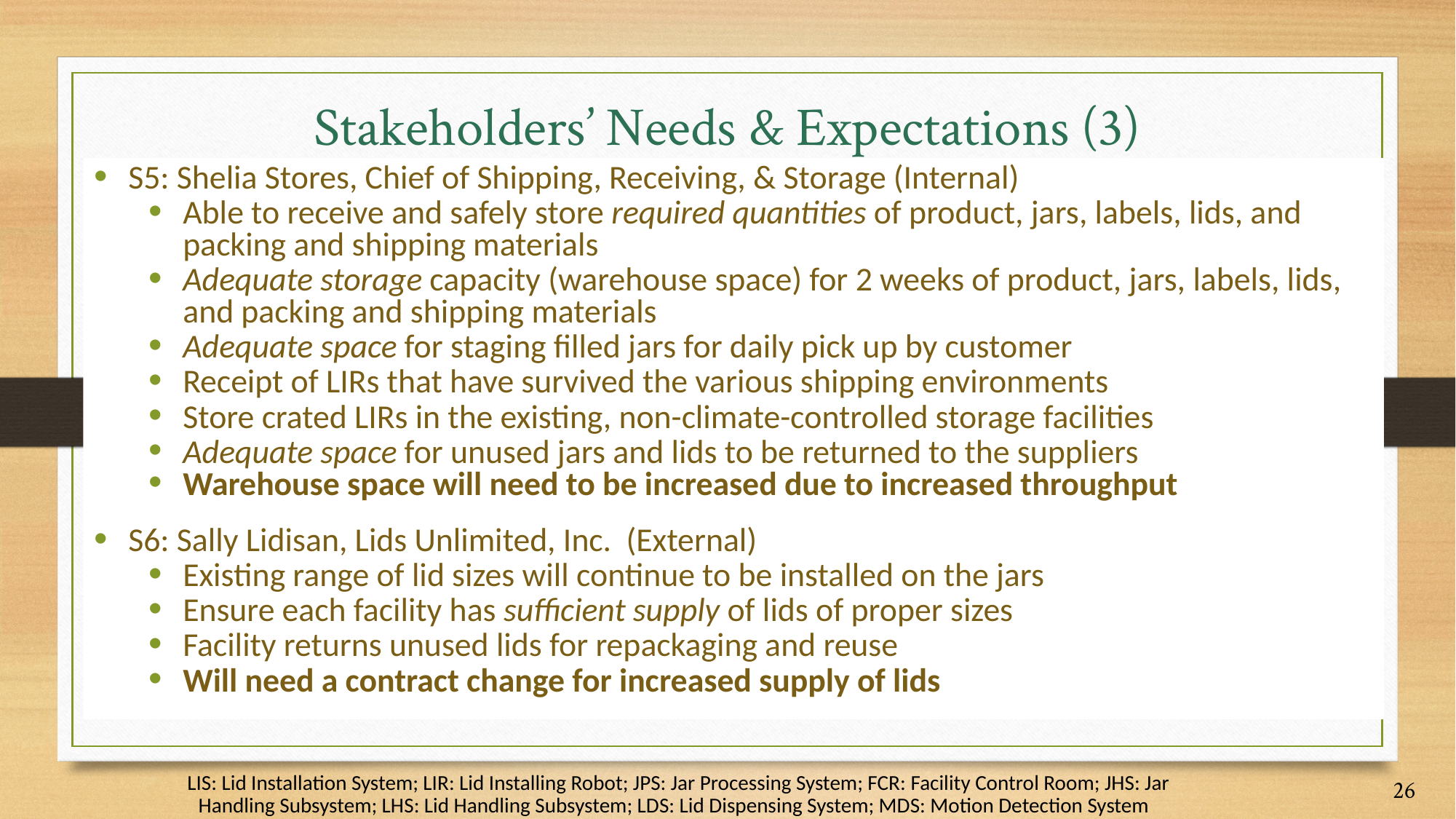

# Stakeholders’ Needs & Expectations (3)
S5: Shelia Stores, Chief of Shipping, Receiving, & Storage (Internal)
Able to receive and safely store required quantities of product, jars, labels, lids, and packing and shipping materials
Adequate storage capacity (warehouse space) for 2 weeks of product, jars, labels, lids, and packing and shipping materials
Adequate space for staging filled jars for daily pick up by customer
Receipt of LIRs that have survived the various shipping environments
Store crated LIRs in the existing, non-climate-controlled storage facilities
Adequate space for unused jars and lids to be returned to the suppliers
Warehouse space will need to be increased due to increased throughput
S6: Sally Lidisan, Lids Unlimited, Inc.  (External)
Existing range of lid sizes will continue to be installed on the jars
Ensure each facility has sufficient supply of lids of proper sizes
Facility returns unused lids for repackaging and reuse
Will need a contract change for increased supply of lids
LIS: Lid Installation System; LIR: Lid Installing Robot; JPS: Jar Processing System; FCR: Facility Control Room; JHS: Jar Handling Subsystem; LHS: Lid Handling Subsystem; LDS: Lid Dispensing System; MDS: Motion Detection System
26